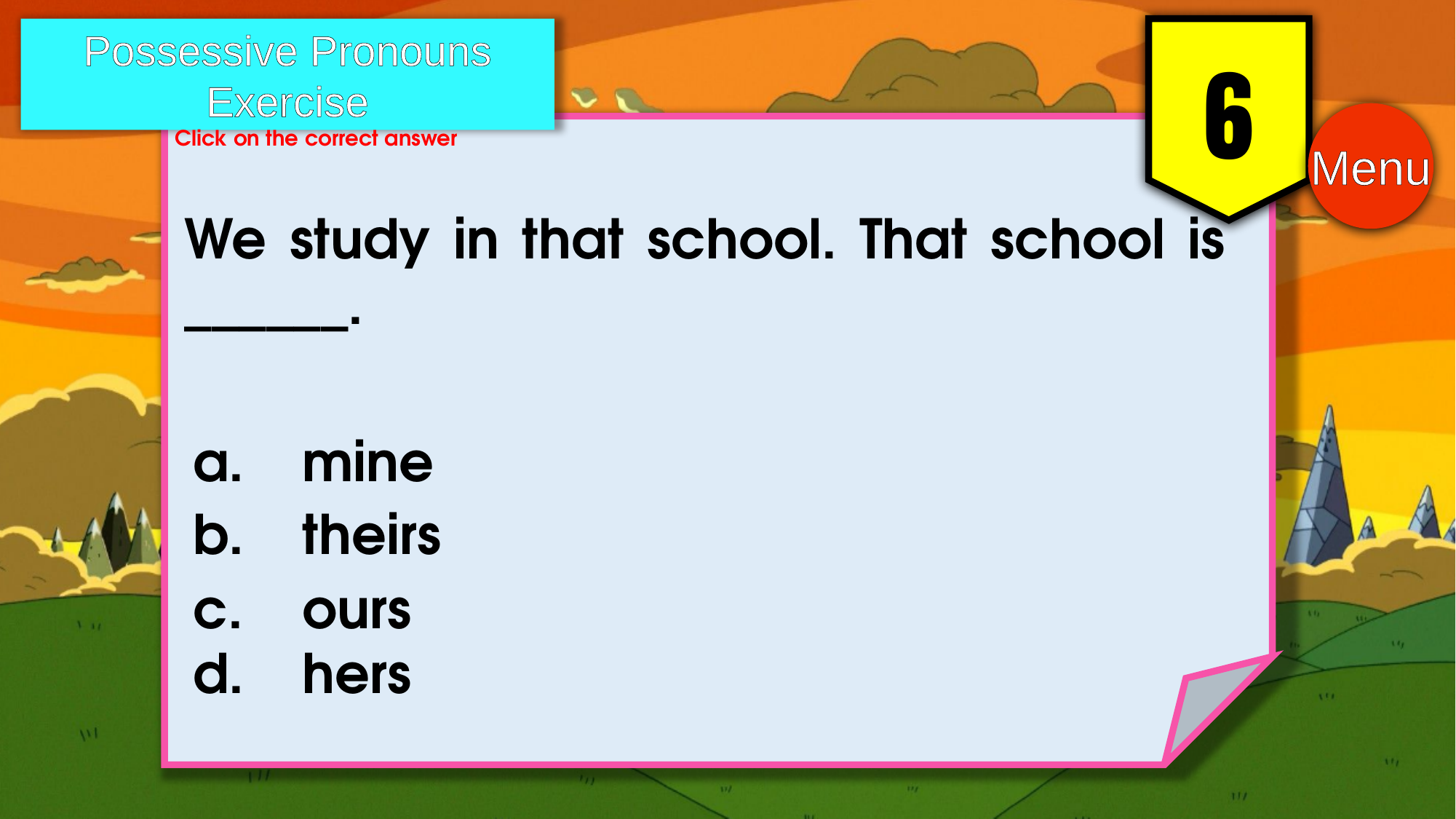

Possessive Pronouns Exercise

6

Click on the correct answer
Menu
We study in that school. That school is ______.

a.	mine
b.	theirs
c.	ours
d.	hers